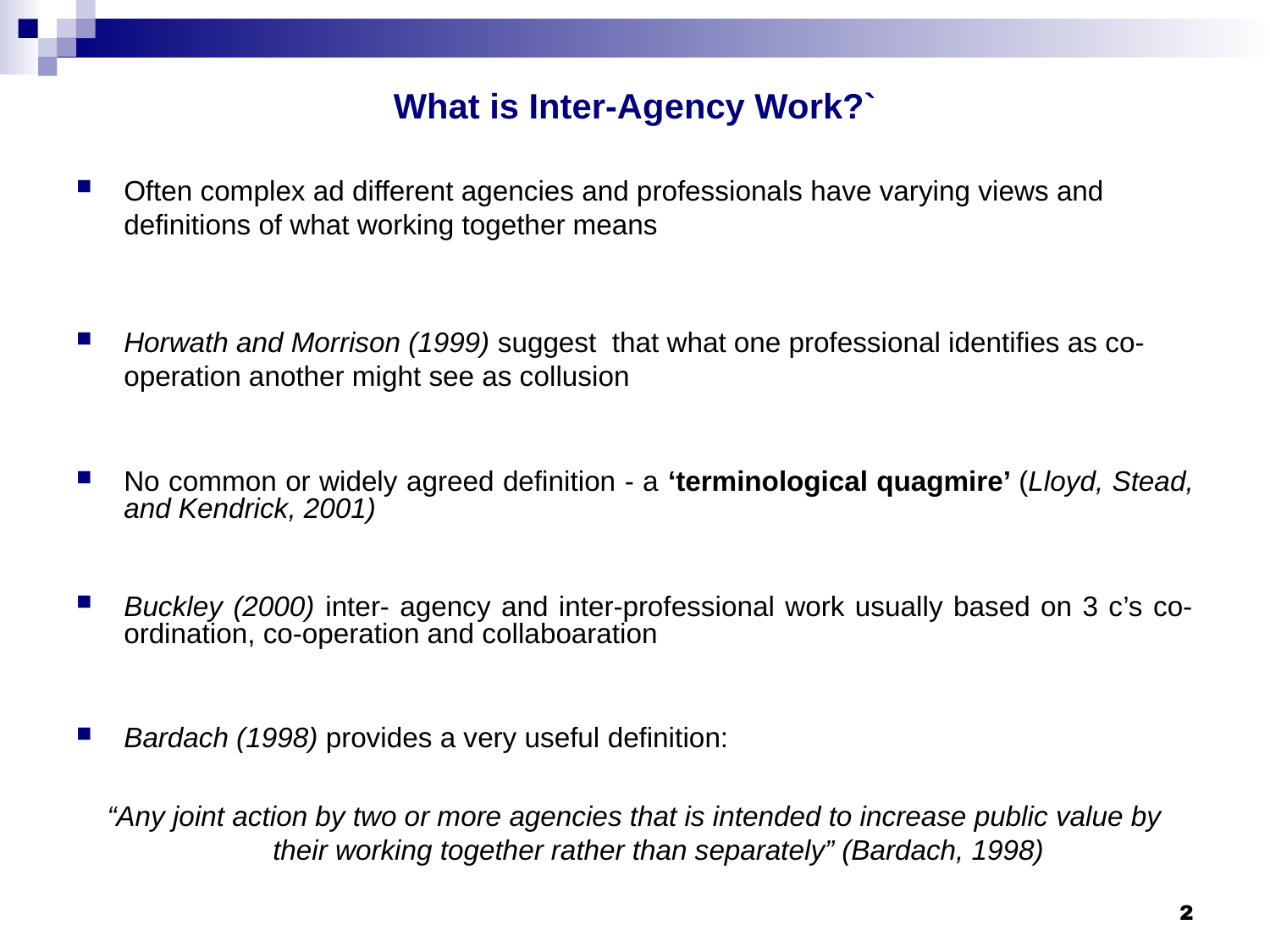

# What is Inter-Agency Work?`
Often complex ad different agencies and professionals have varying views and definitions of what working together means

Horwath and Morrison (1999) suggest  that what one professional identifies as co-operation another might see as collusion

No common or widely agreed definition - a ‘terminological quagmire’ (Lloyd, Stead, and Kendrick, 2001)

Buckley (2000) inter- agency and inter-professional work usually based on 3 c’s co-ordination, co-operation and collaboaration

Bardach (1998) provides a very useful definition:

“Any joint action by two or more agencies that is intended to increase public value by their working together rather than separately” (Bardach, 1998)

2